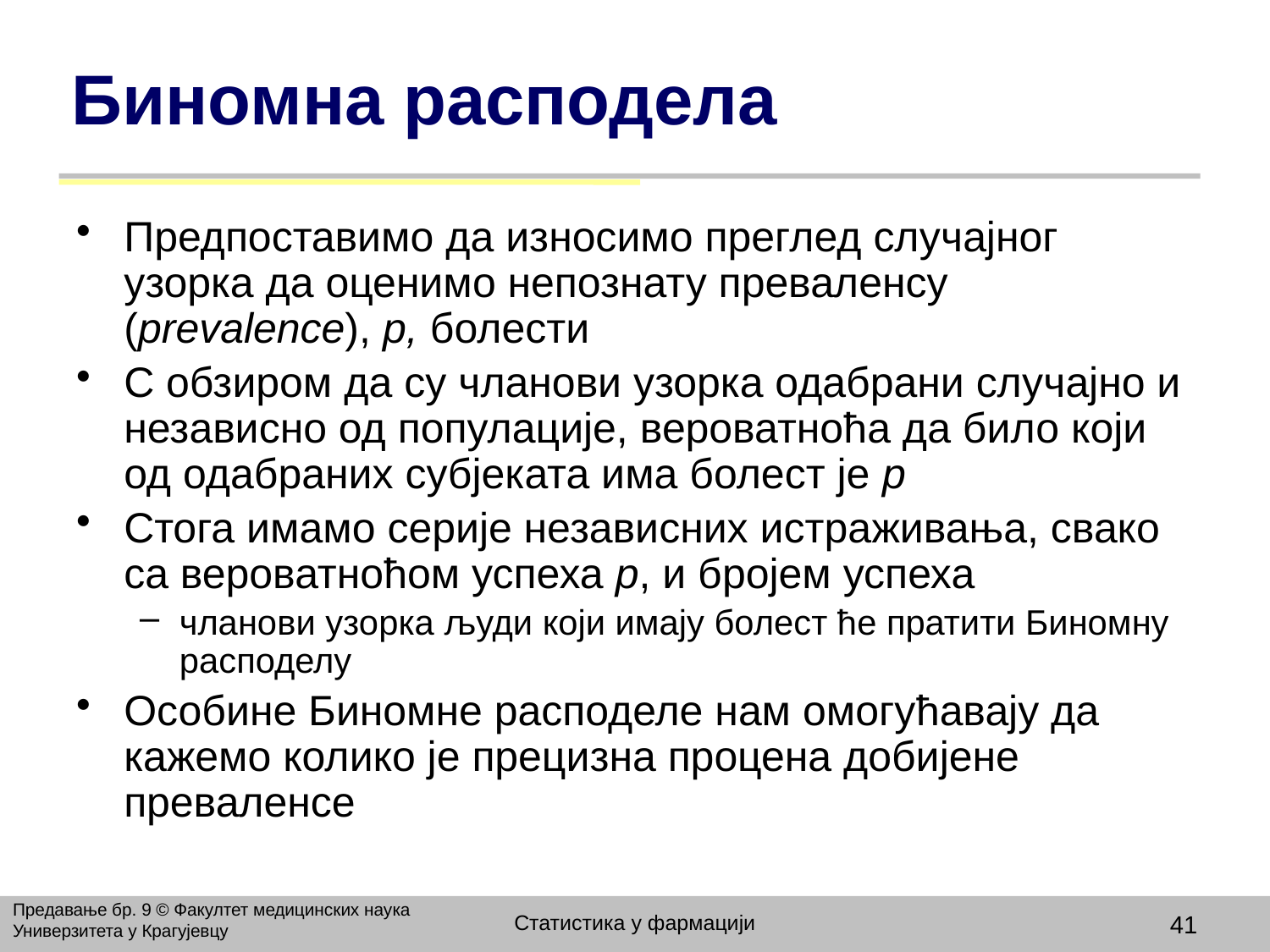

# Биномна расподела
Предпоставимо да износимо преглед случајног узорка да оценимо непознату преваленсу (prevalence), p, болести
С обзиром да су чланови узорка одабрани случајно и независно од популације, вероватноћа да било који од одабраних субјеката има болест је p
Стога имамо серије независних истраживања, свако са вероватноћом успеха p, и бројем успеха
чланови узорка људи који имају болест ће пратити Биномну расподелу
Особине Биномне расподеле нам омогућавају да кажемо колико је прецизна процена добијене преваленсе
Предавање бр. 9 © Факултет медицинских наука Универзитета у Крагујевцу
Статистика у фармацији
41